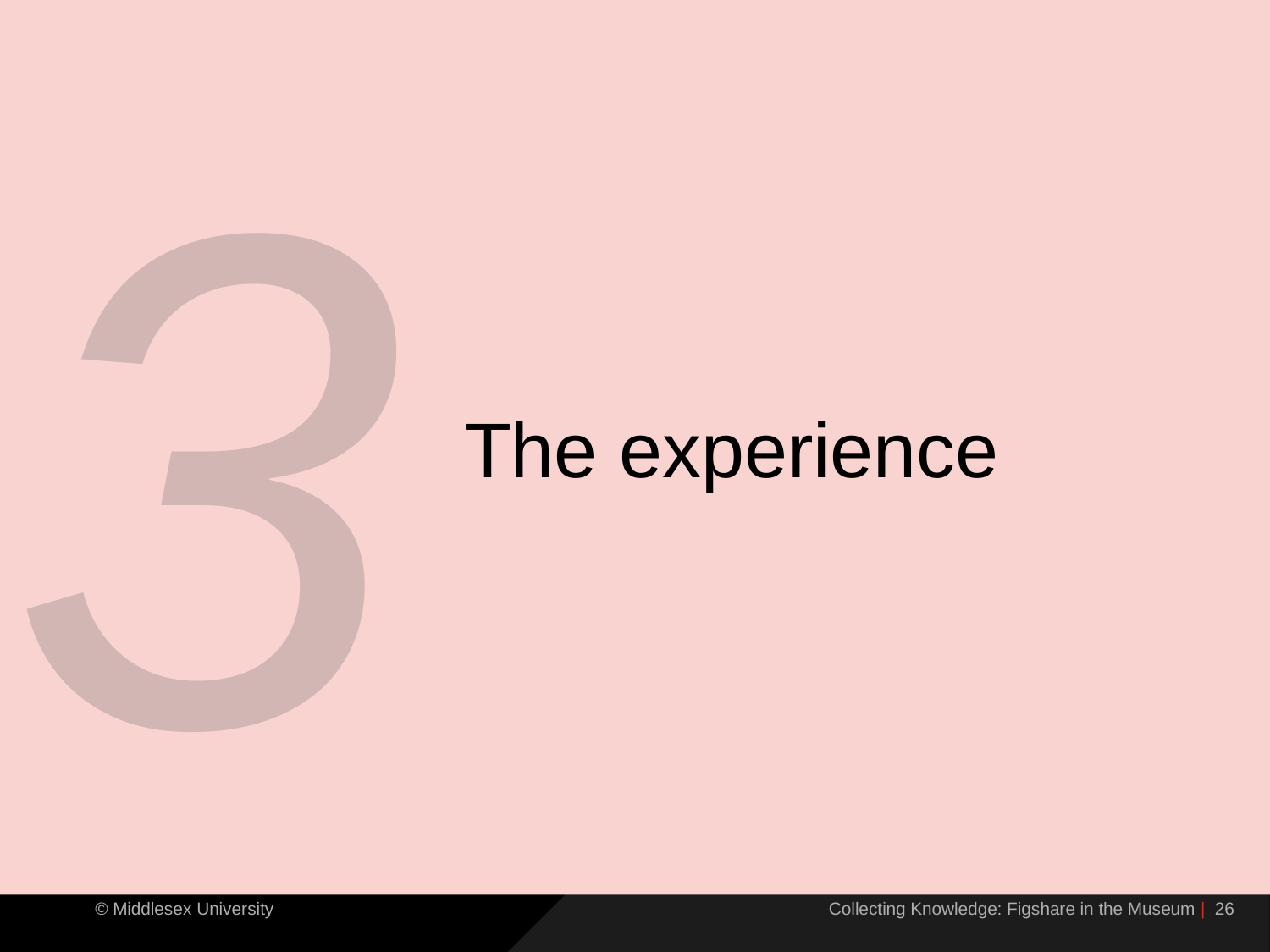

3
The experience
Collecting Knowledge: Figshare in the Museum
|  26